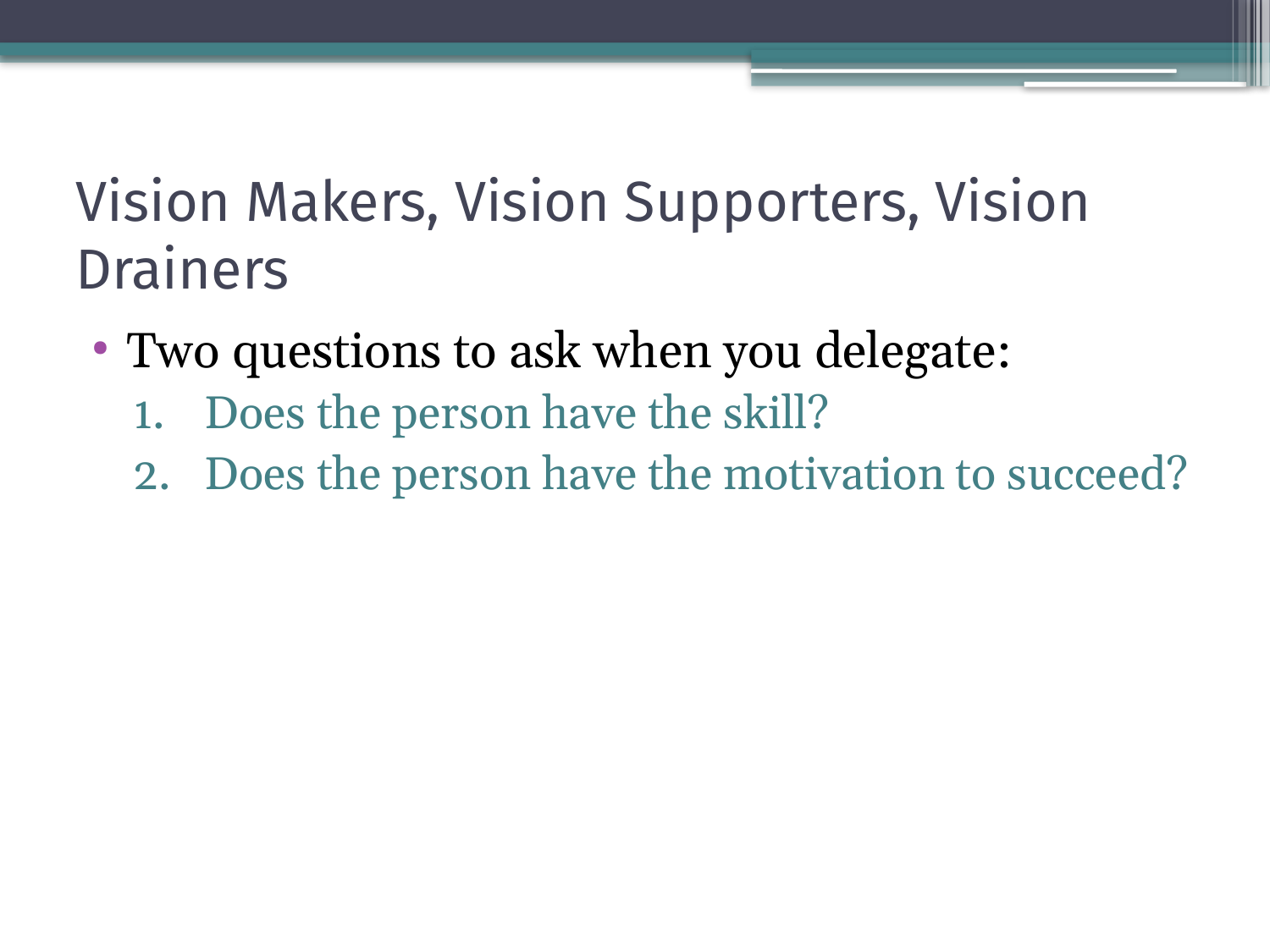

# Vision Makers, Vision Supporters, Vision Drainers
Two questions to ask when you delegate:
Does the person have the skill?
Does the person have the motivation to succeed?